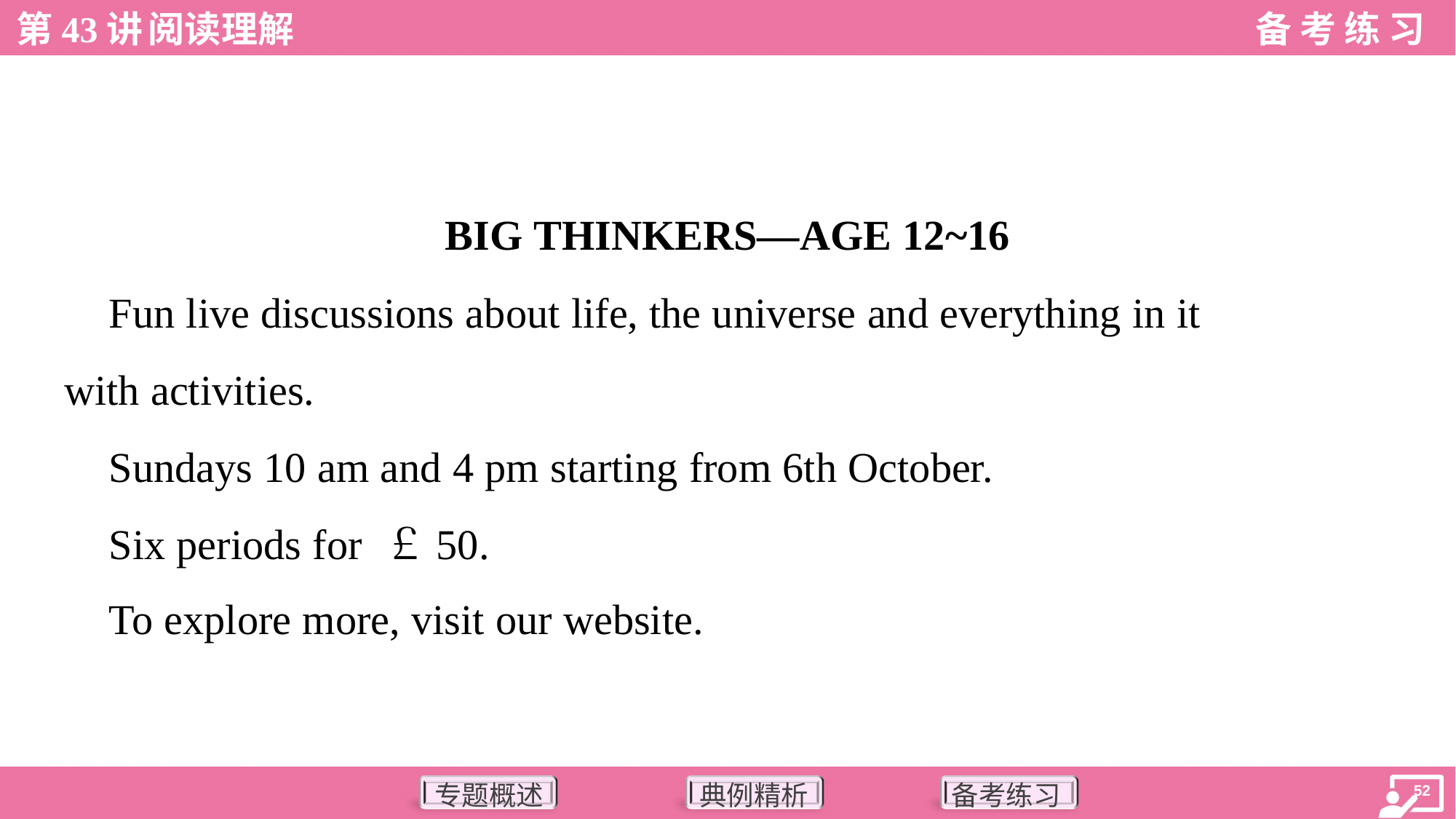

BIG THINKERS—AGE 12~16
    Fun live discussions about life, the universe and everything in it
with activities.
    Sundays 10 am and 4 pm starting from 6th October.
    Six periods for ￡50.
    To explore more, visit our website.